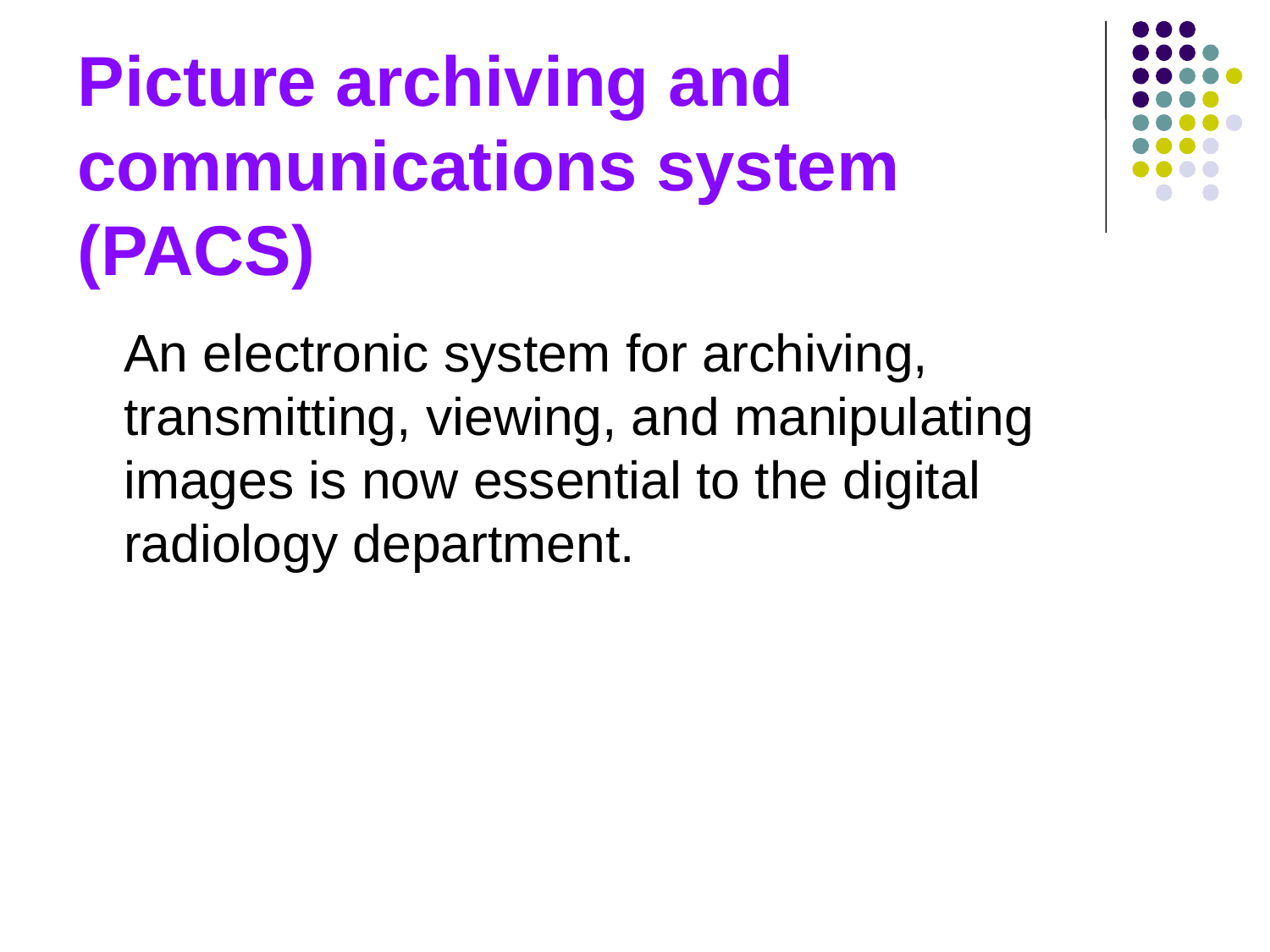

# Picture archiving and communications system (PACS)

	An electronic system for archiving, transmitting, viewing, and manipulating images is now essential to the digital radiology department.